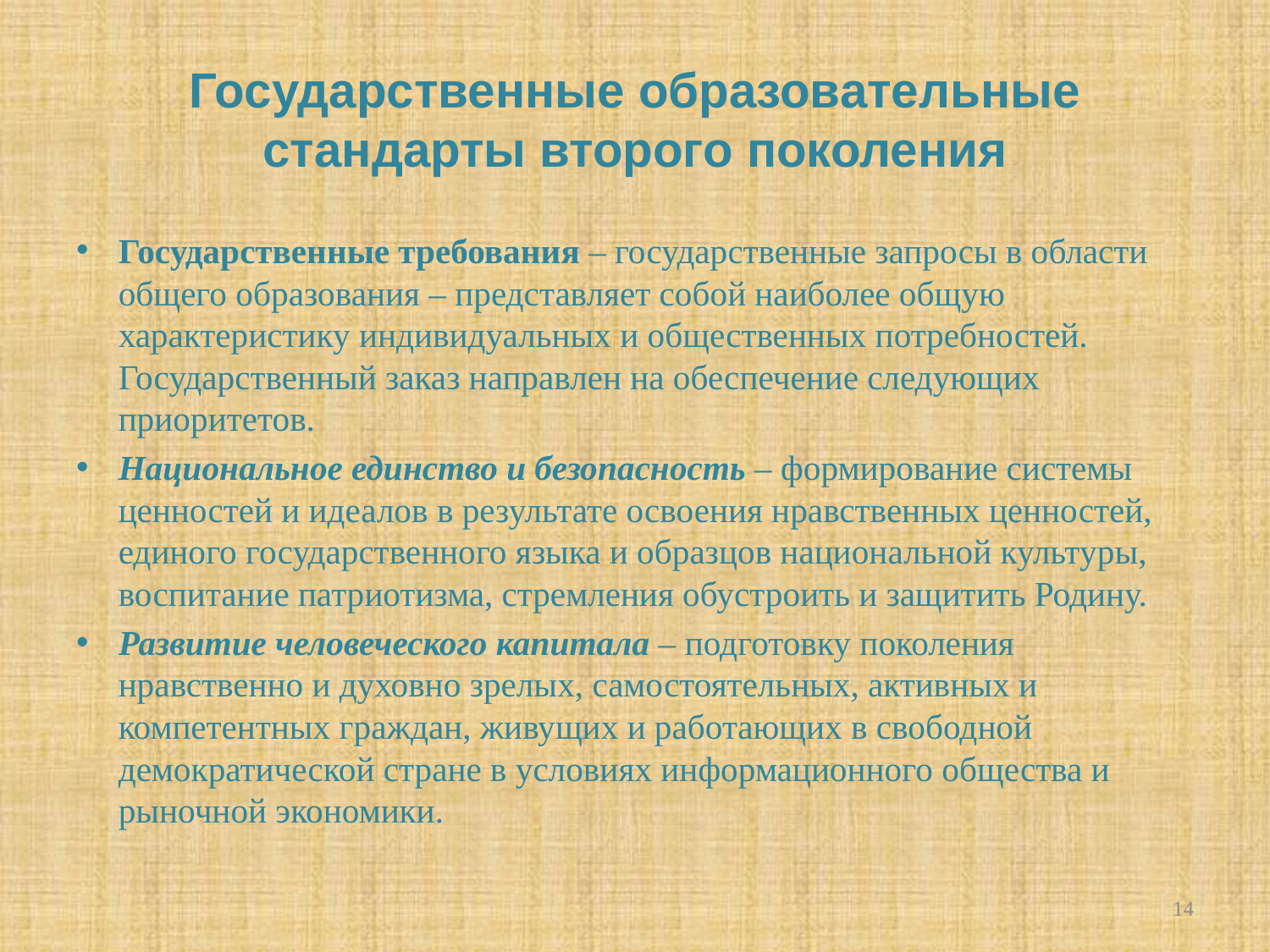

# Государственные образовательные стандарты второго поколения
Государственные требования – государственные запросы в области общего образования – представляет собой наиболее общую характеристику индивидуальных и общественных потребностей. Государственный заказ направлен на обеспечение следующих приоритетов.
Национальное единство и безопасность – формирование системы ценностей и идеалов в результате освоения нравственных ценностей, единого государственного языка и образцов национальной культуры, воспитание патриотизма, стремления обустроить и защитить Родину.
Развитие человеческого капитала – подготовку поколения нравственно и духовно зрелых, самостоятельных, активных и компетентных граждан, живущих и работающих в свободной демократической стране в условиях информационного общества и рыночной экономики.

14